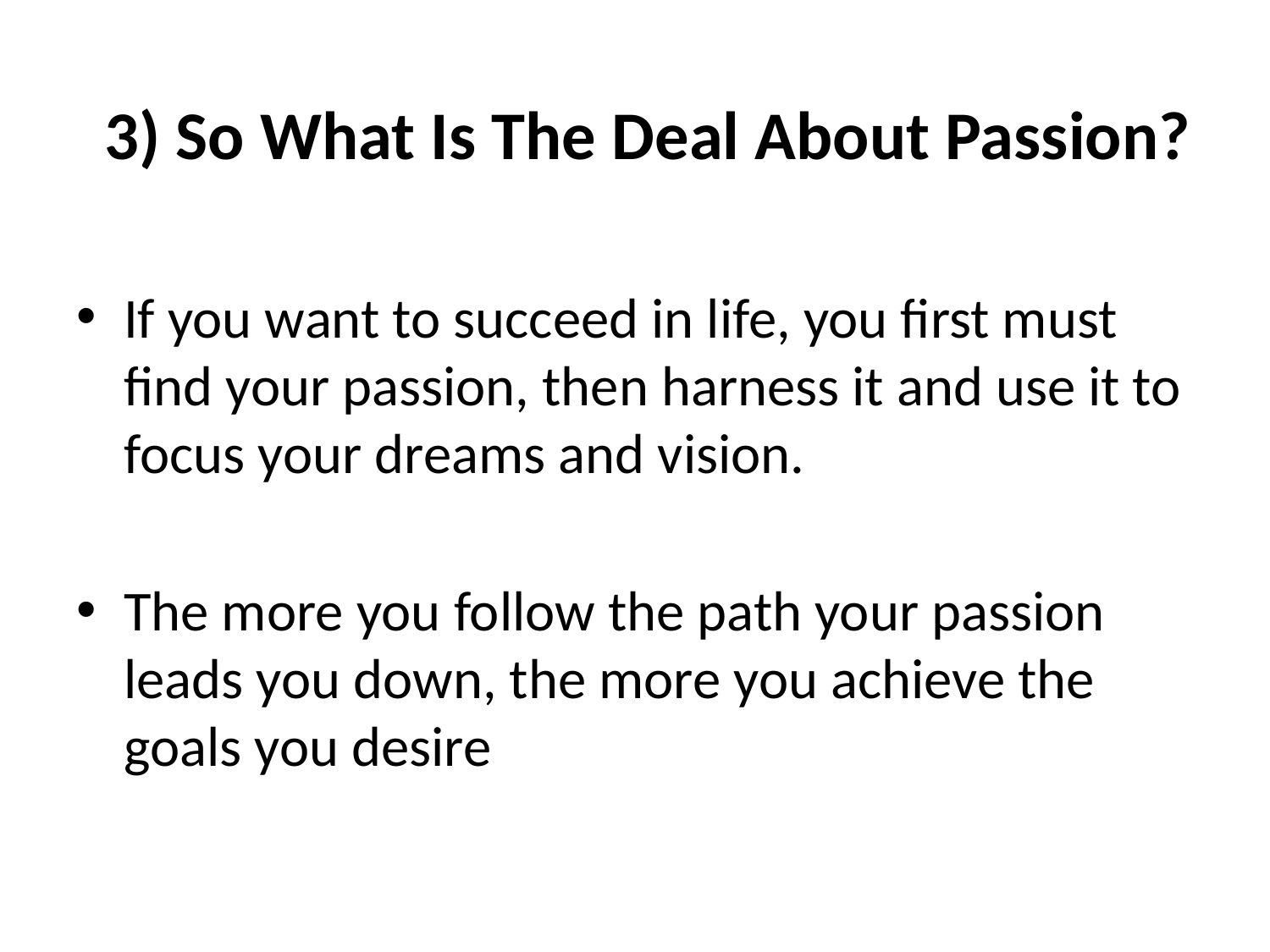

# 3) So What Is The Deal About Passion?
If you want to succeed in life, you first must find your passion, then harness it and use it to focus your dreams and vision.

The more you follow the path your passion leads you down, the more you achieve the goals you desire